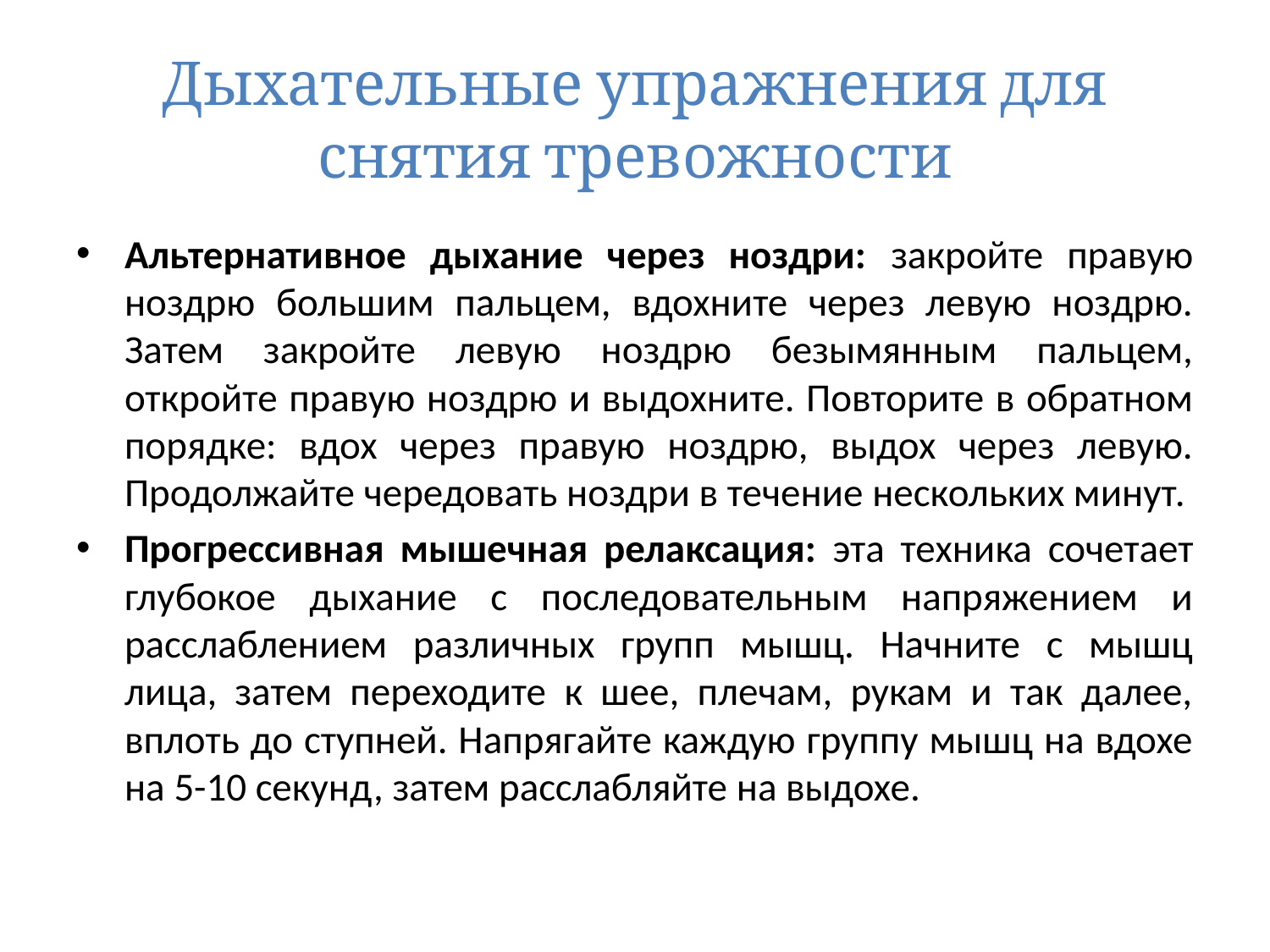

# Дыхательные упражнения для снятия тревожности
Альтернативное дыхание через ноздри: закройте правую ноздрю большим пальцем, вдохните через левую ноздрю. Затем закройте левую ноздрю безымянным пальцем, откройте правую ноздрю и выдохните. Повторите в обратном порядке: вдох через правую ноздрю, выдох через левую. Продолжайте чередовать ноздри в течение нескольких минут.
Прогрессивная мышечная релаксация: эта техника сочетает глубокое дыхание с последовательным напряжением и расслаблением различных групп мышц. Начните с мышц лица, затем переходите к шее, плечам, рукам и так далее, вплоть до ступней. Напрягайте каждую группу мышц на вдохе на 5-10 секунд, затем расслабляйте на выдохе.